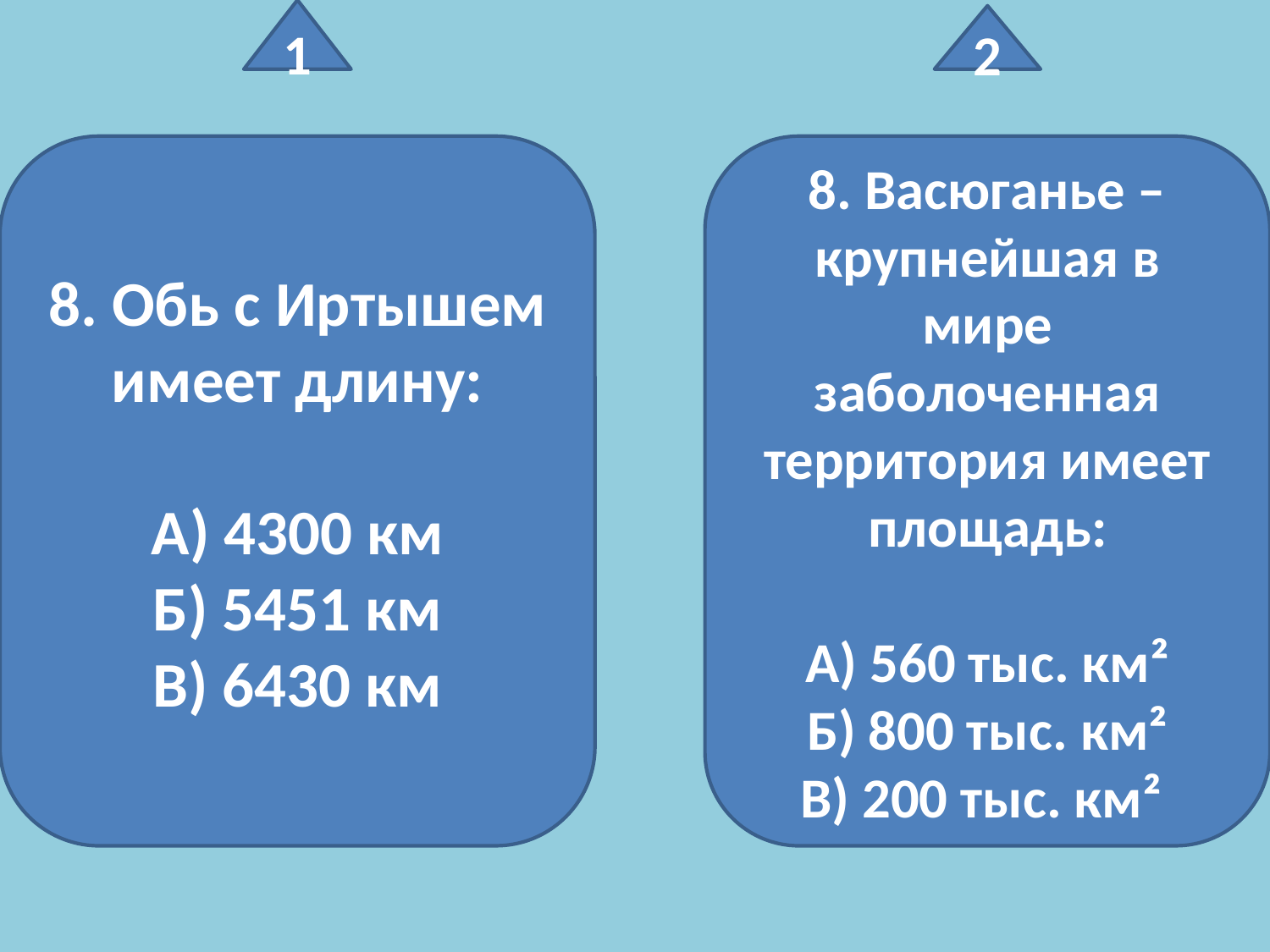

1
2
8. Обь с Иртышем имеет длину:

А) 4300 км
Б) 5451 км
В) 6430 км
8. Васюганье – крупнейшая в мире заболоченная территория имеет площадь:

А) 560 тыс. км²
Б) 800 тыс. км²
В) 200 тыс. км²